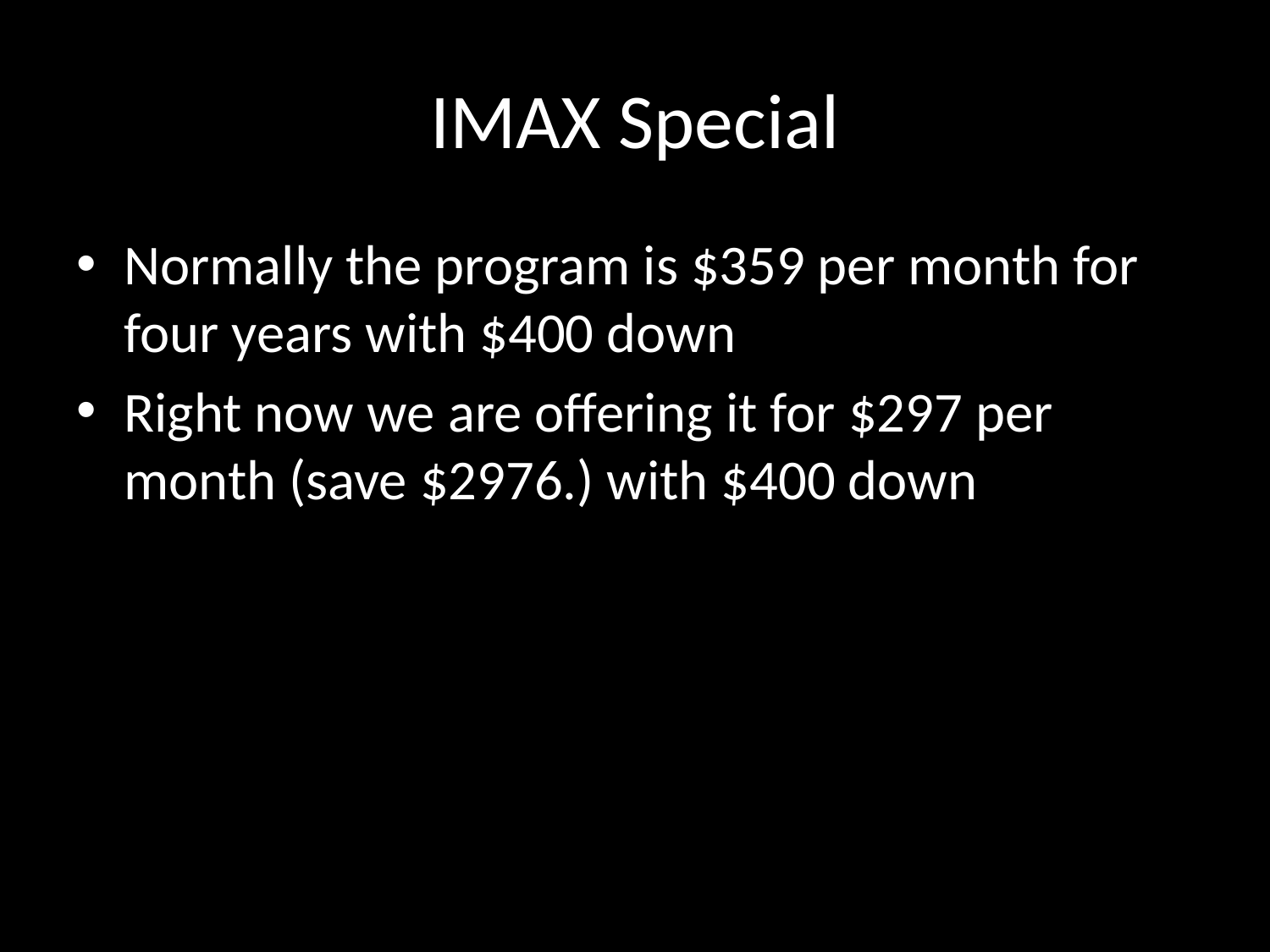

# IMAX Special
Normally the program is $359 per month for four years with $400 down
Right now we are offering it for $297 per month (save $2976.) with $400 down